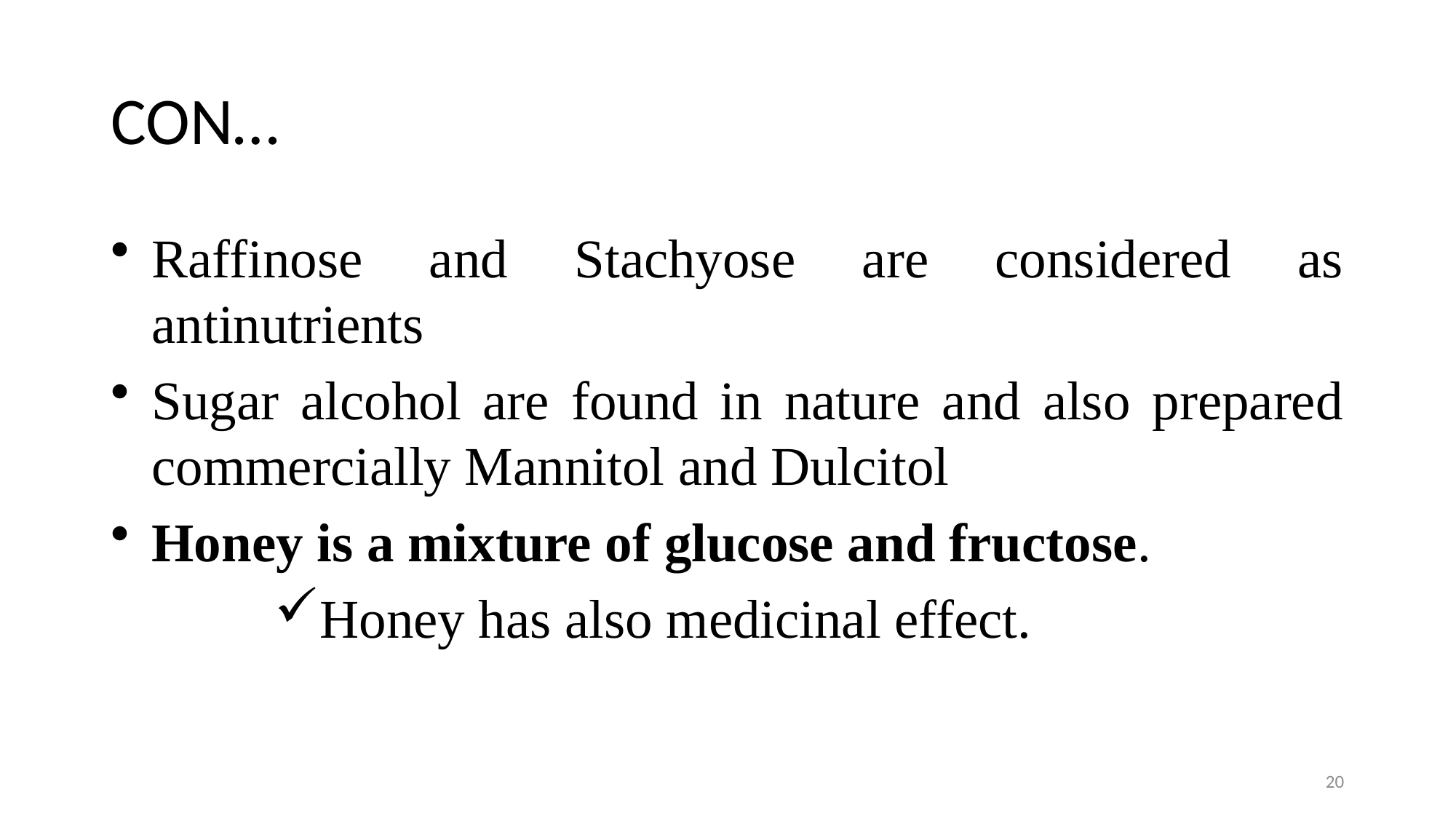

# CON…
Raffinose and Stachyose are considered as antinutrients
Sugar alcohol are found in nature and also prepared commercially Mannitol and Dulcitol
Honey is a mixture of glucose and fructose.
Honey has also medicinal effect.

20